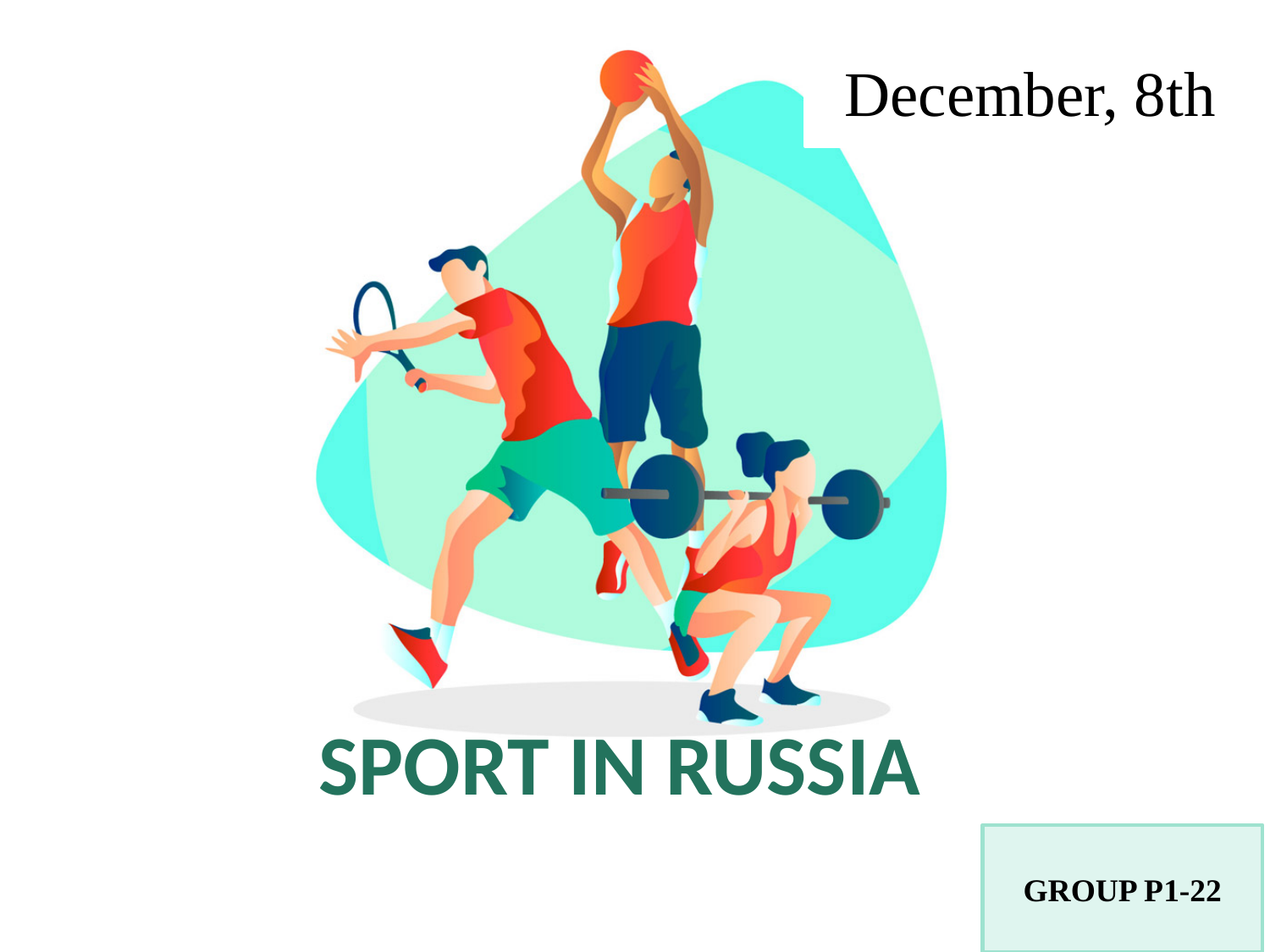

December, 8th
# SPORT IN RUSSIA
GROUP P1-22